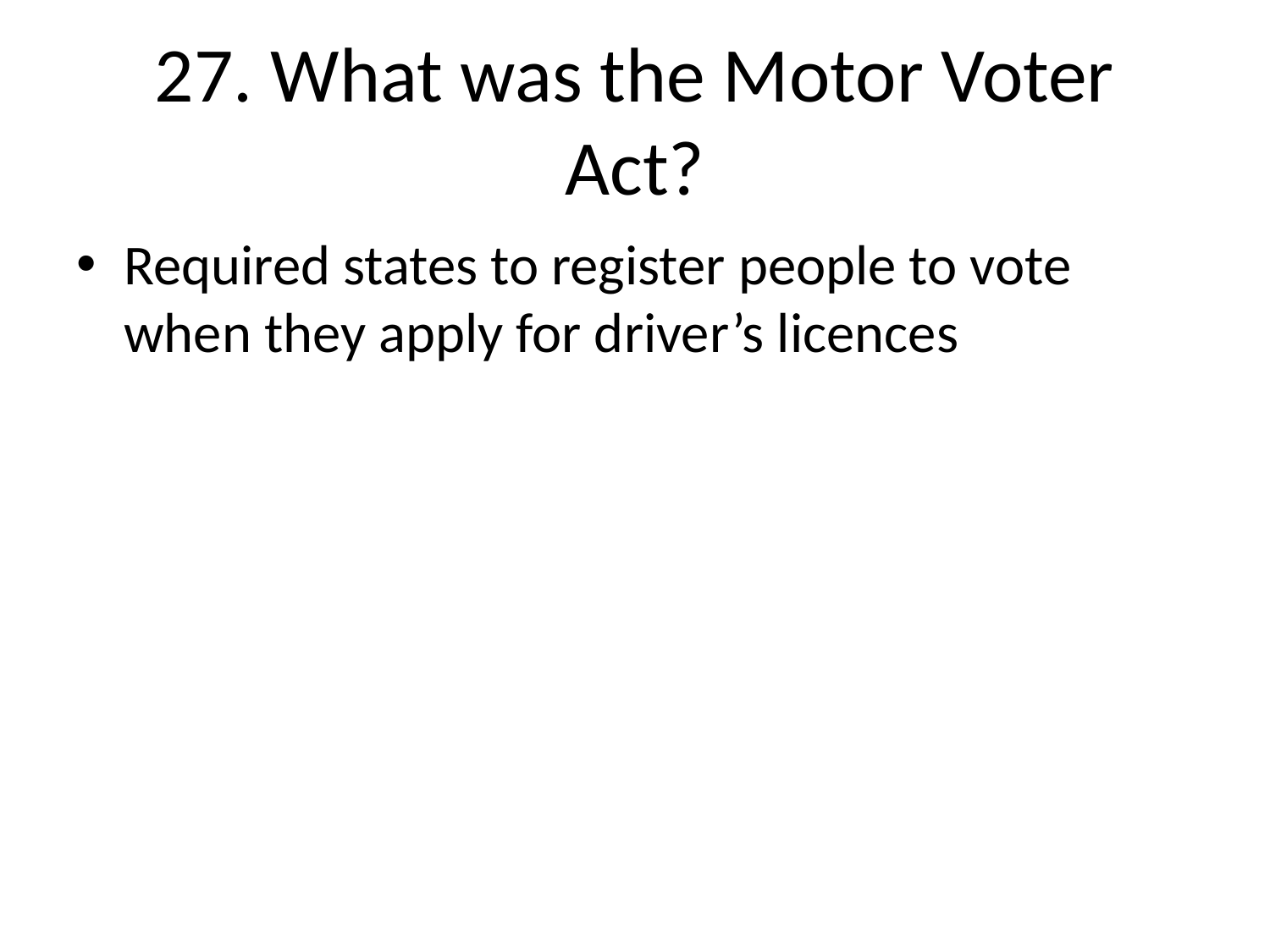

# 27. What was the Motor Voter Act?
Required states to register people to vote when they apply for driver’s licences